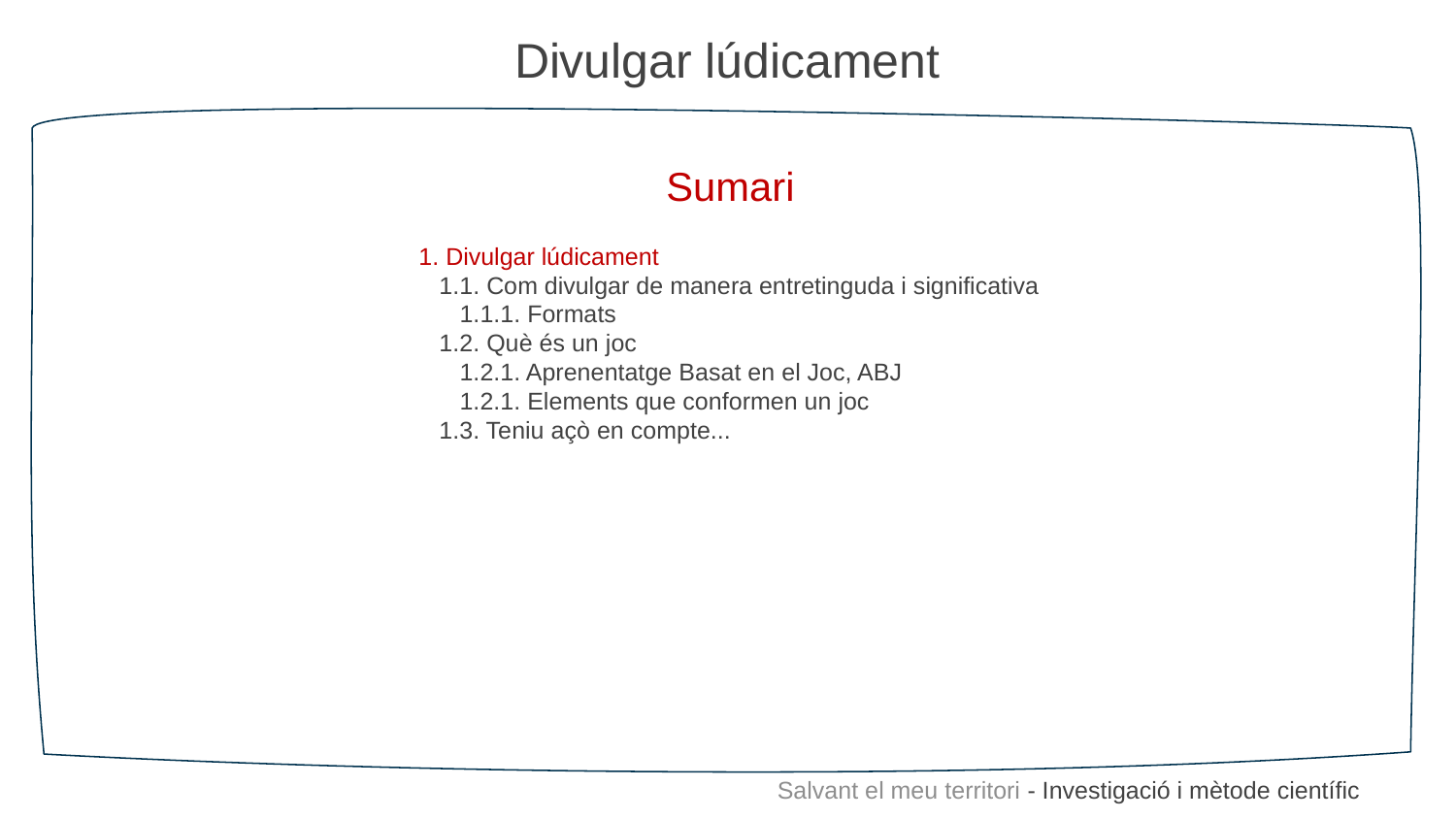

# Divulgar lúdicament

Sumari
1. Divulgar lúdicament
   1.1. Com divulgar de manera entretinguda i significativa
      1.1.1. Formats
   1.2. Què és un joc
      1.2.1. Aprenentatge Basat en el Joc, ABJ
      1.2.1. Elements que conformen un joc
   1.3. Teniu açò en compte...

Salvant el meu territori - Investigació i mètode científic